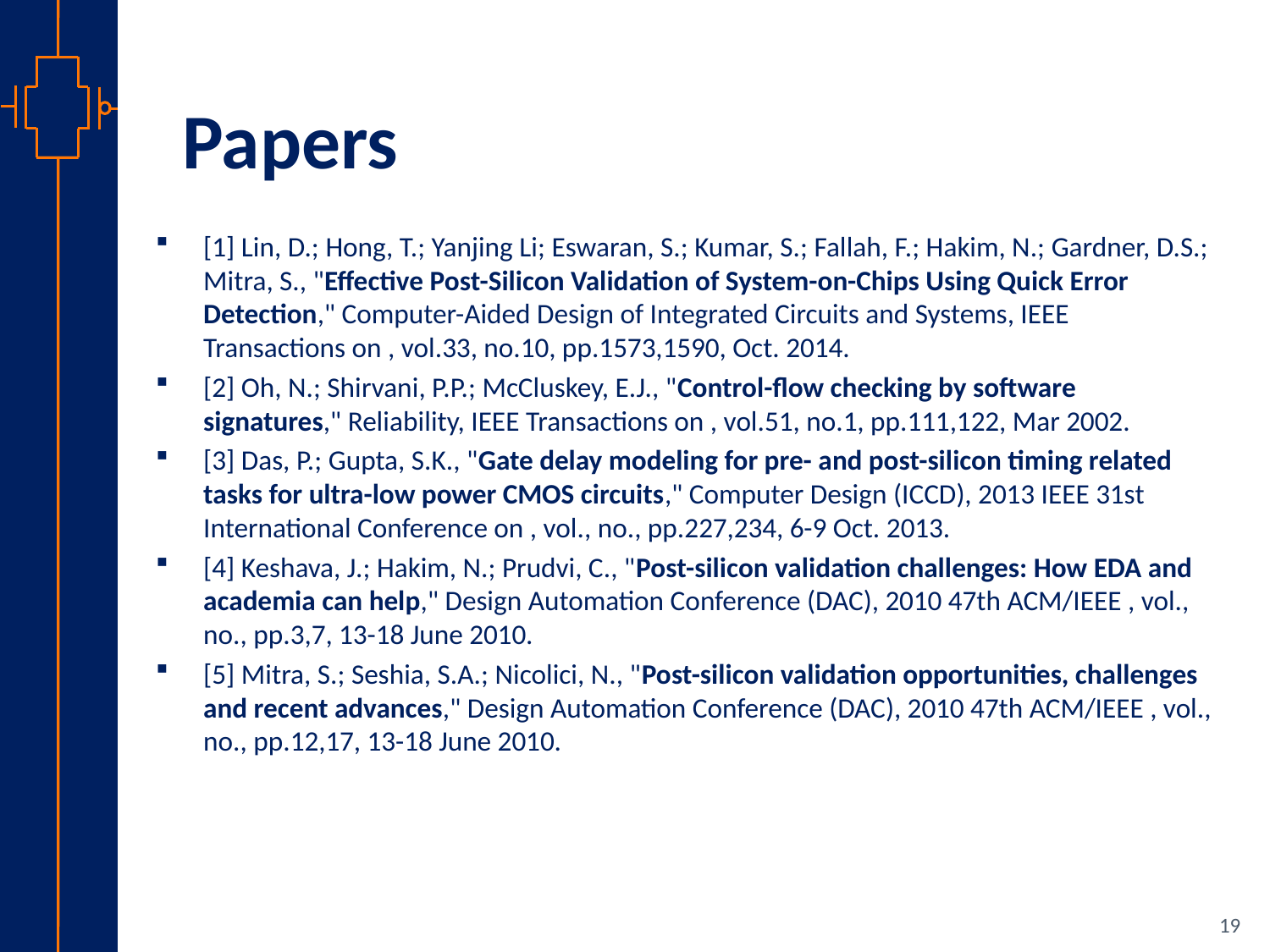

# Papers
[1] Lin, D.; Hong, T.; Yanjing Li; Eswaran, S.; Kumar, S.; Fallah, F.; Hakim, N.; Gardner, D.S.; Mitra, S., "Effective Post-Silicon Validation of System-on-Chips Using Quick Error Detection," Computer-Aided Design of Integrated Circuits and Systems, IEEE Transactions on , vol.33, no.10, pp.1573,1590, Oct. 2014.
[2] Oh, N.; Shirvani, P.P.; McCluskey, E.J., "Control-flow checking by software signatures," Reliability, IEEE Transactions on , vol.51, no.1, pp.111,122, Mar 2002.
[3] Das, P.; Gupta, S.K., "Gate delay modeling for pre- and post-silicon timing related tasks for ultra-low power CMOS circuits," Computer Design (ICCD), 2013 IEEE 31st International Conference on , vol., no., pp.227,234, 6-9 Oct. 2013.
[4] Keshava, J.; Hakim, N.; Prudvi, C., "Post-silicon validation challenges: How EDA and academia can help," Design Automation Conference (DAC), 2010 47th ACM/IEEE , vol., no., pp.3,7, 13-18 June 2010.
[5] Mitra, S.; Seshia, S.A.; Nicolici, N., "Post-silicon validation opportunities, challenges and recent advances," Design Automation Conference (DAC), 2010 47th ACM/IEEE , vol., no., pp.12,17, 13-18 June 2010.
19